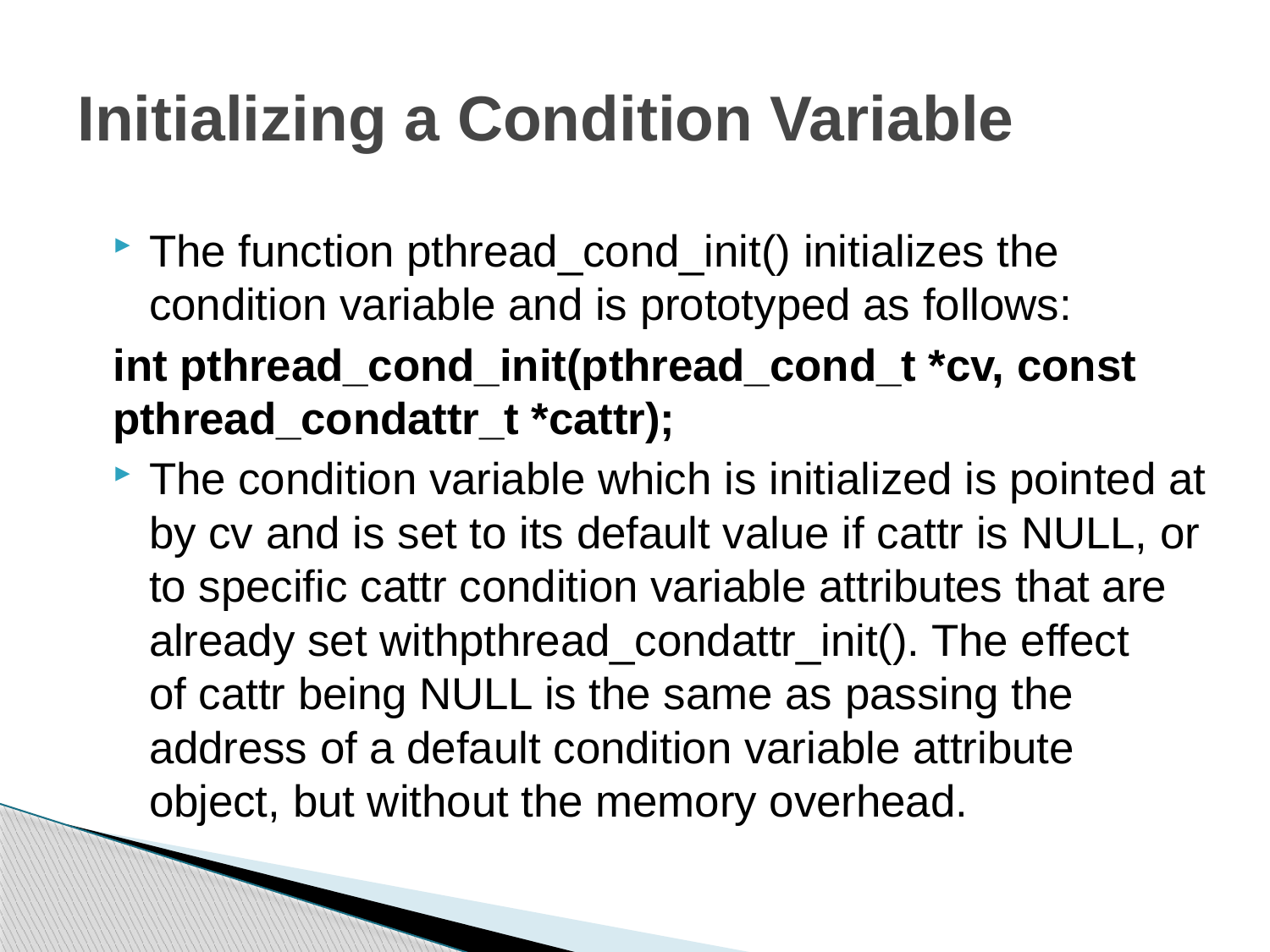

Initializing a Condition Variable
The function pthread_cond_init() initializes the condition variable and is prototyped as follows:
int pthread_cond_init(pthread_cond_t *cv, const pthread_condattr_t *cattr);
The condition variable which is initialized is pointed at by cv and is set to its default value if cattr is NULL, or to specific cattr condition variable attributes that are already set withpthread_condattr_init(). The effect of cattr being NULL is the same as passing the address of a default condition variable attribute object, but without the memory overhead.